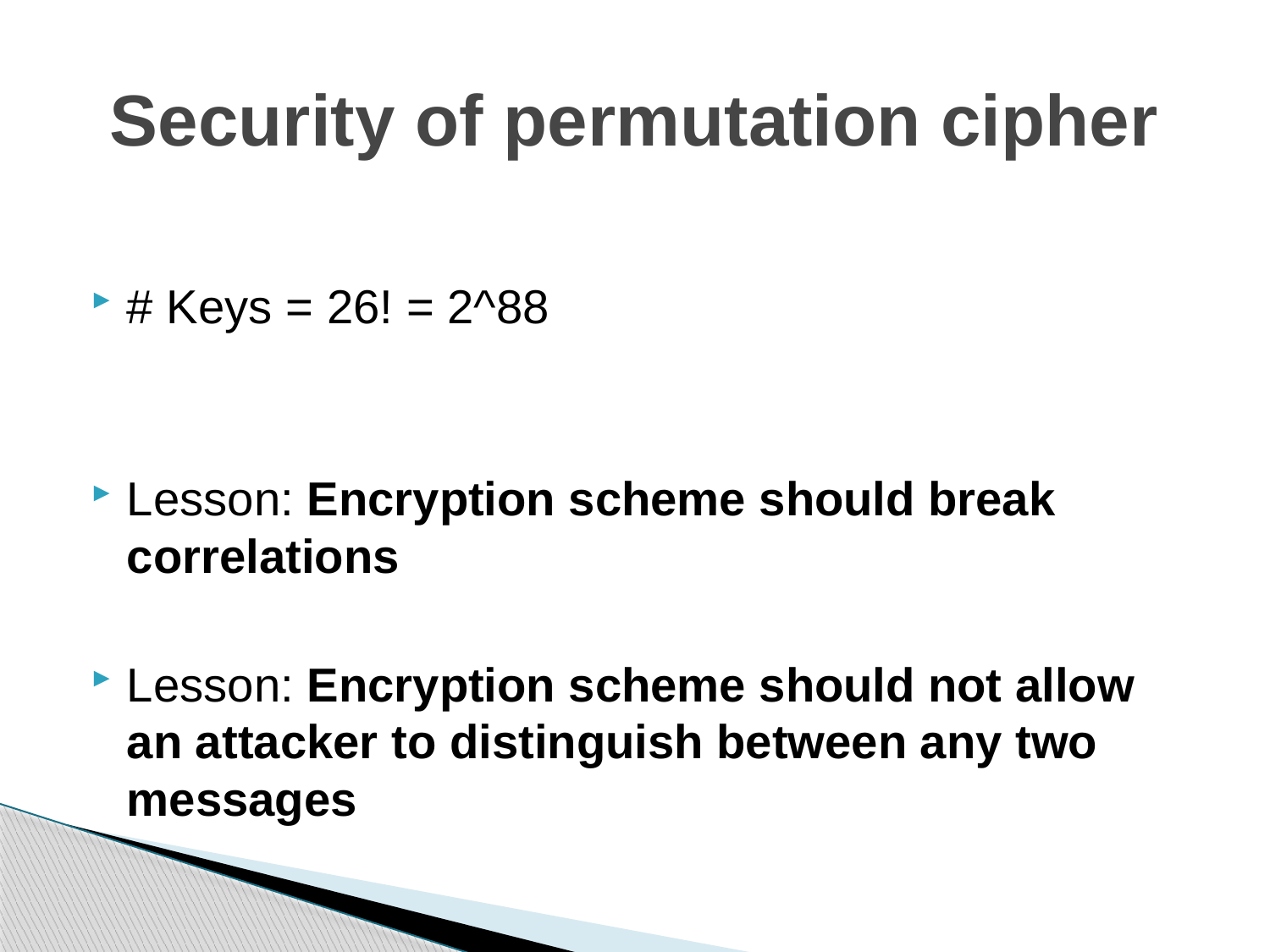

# Security of permutation cipher

# Keys = 26! = 2^88

Lesson: Encryption scheme should break correlations

Lesson: Encryption scheme should not allow an attacker to distinguish between any two messages